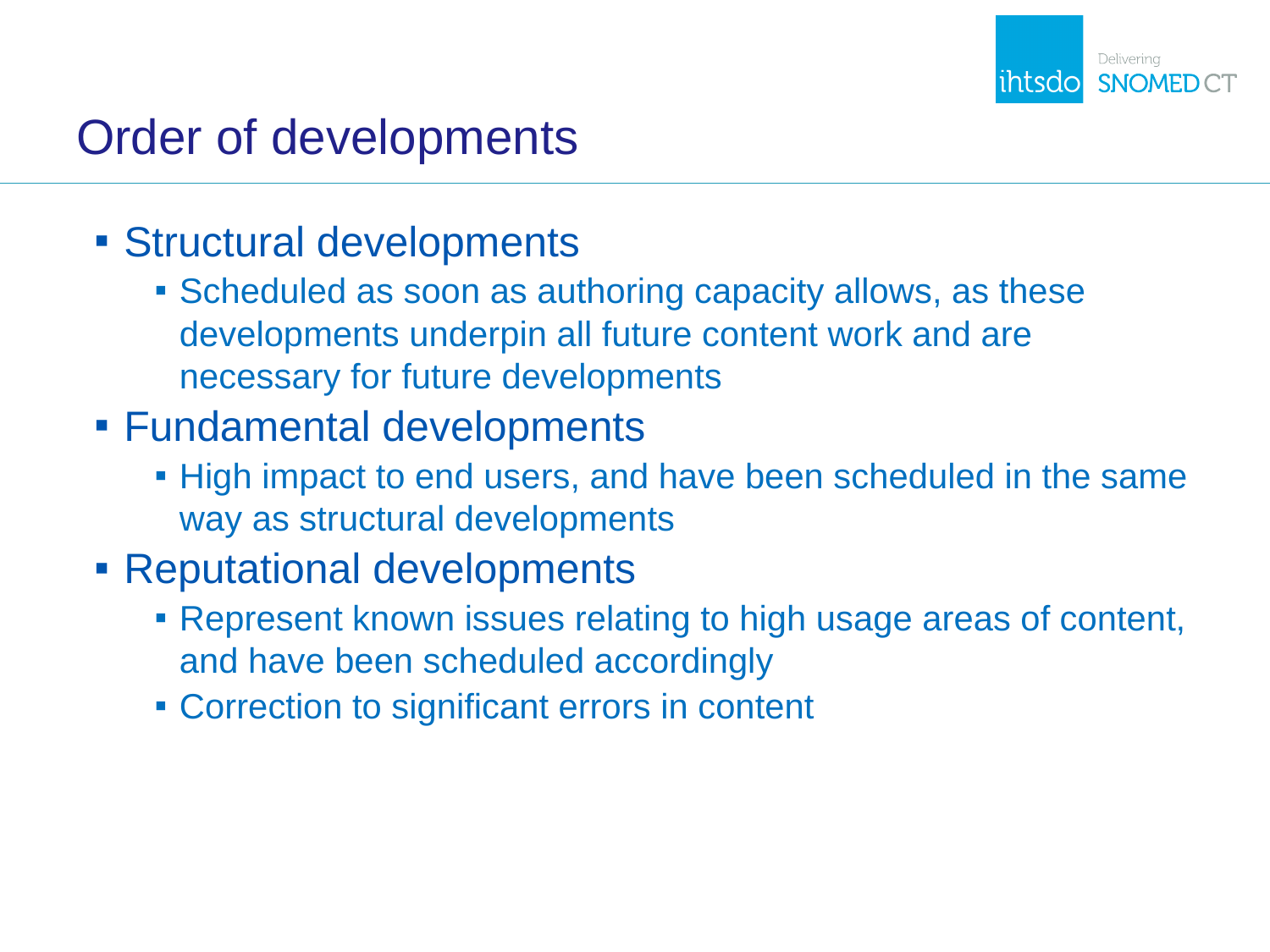

# Order of developments
Structural developments
Scheduled as soon as authoring capacity allows, as these developments underpin all future content work and are necessary for future developments
Fundamental developments
High impact to end users, and have been scheduled in the same way as structural developments
Reputational developments
Represent known issues relating to high usage areas of content, and have been scheduled accordingly
Correction to significant errors in content